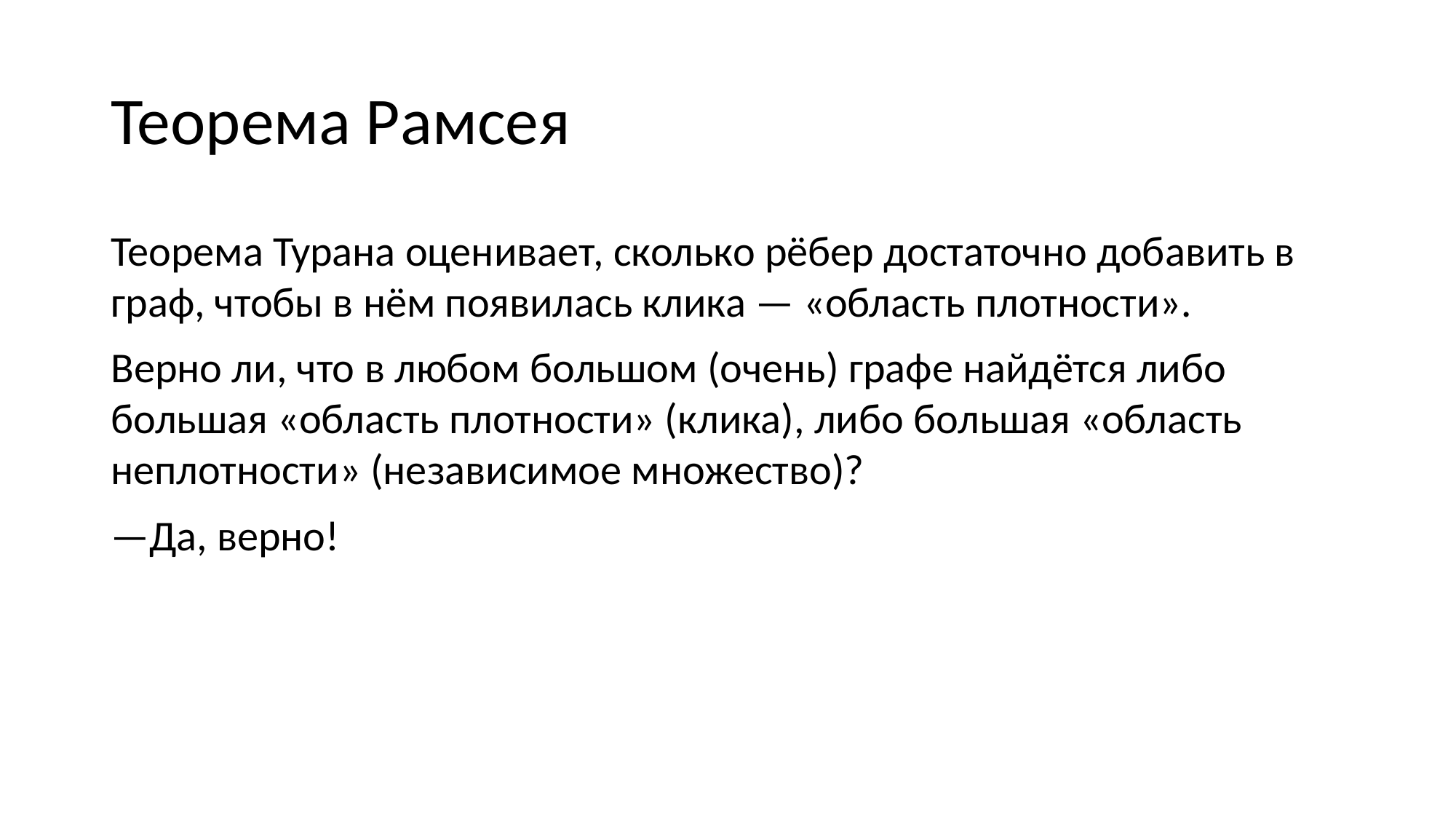

# Теорема Рамсея
Теорема Турана оценивает, сколько рёбер достаточно добавить в граф, чтобы в нём появилась клика — «область плотности».
Верно ли, что в любом большом (очень) графе найдётся либо большая «область плотности» (клика), либо большая «область неплотности» (независимое множество)?
—Да, верно!